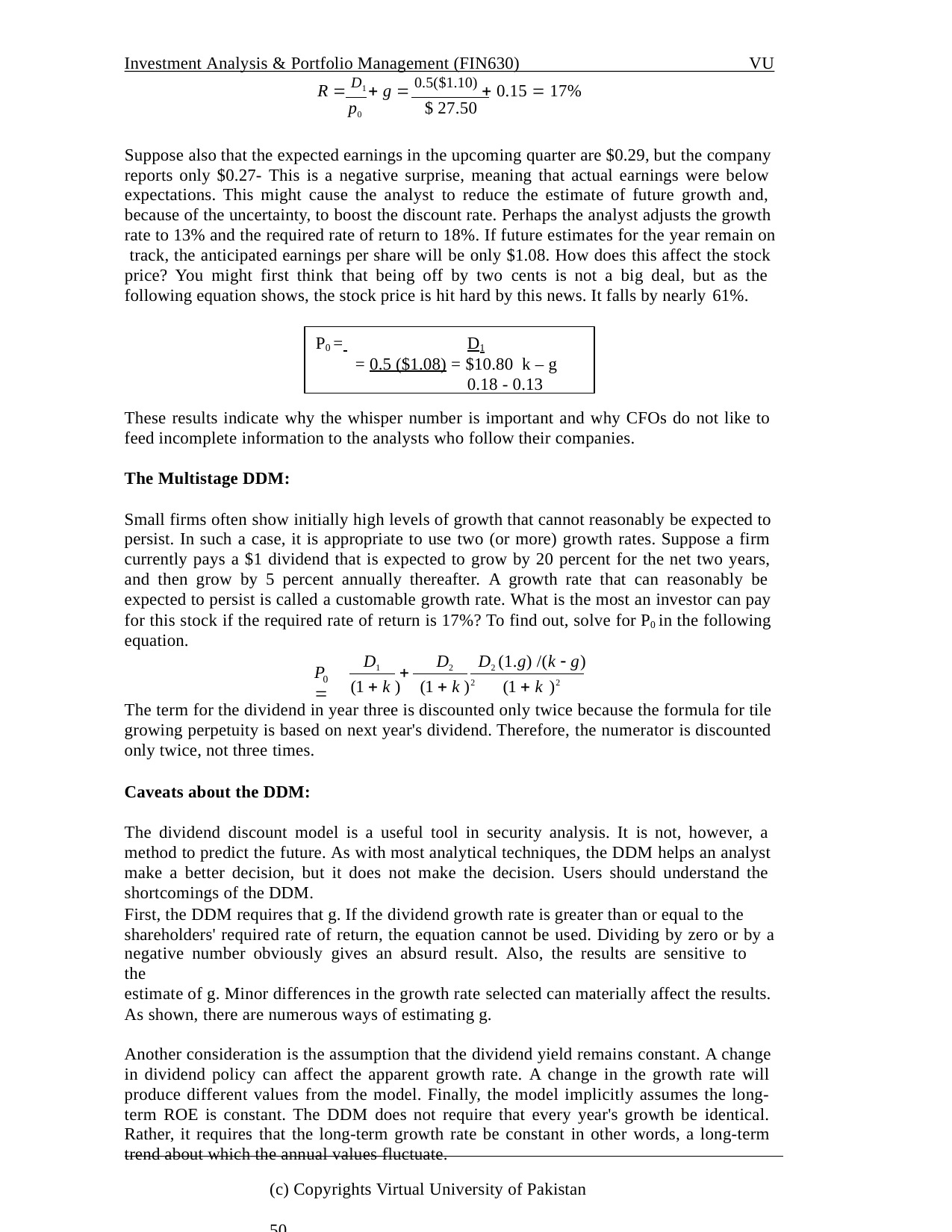

Investment Analysis & Portfolio Management (FIN630)
VU

R = D1 + g = 0.5($1.10) + 0.15 = 17%
p0	$ 27.50

Suppose also that the expected earnings in the upcoming quarter are $0.29, but the company  reports only $0.27- This is a negative surprise, meaning that actual earnings were below  expectations. This might cause the analyst to reduce the estimate of future growth and,  because of the uncertainty, to boost the discount rate. Perhaps the analyst adjusts the growth  rate to 13% and the required rate of return to 18%. If future estimates for the year remain on  track, the anticipated earnings per share will be only $1.08. How does this affect the stock  price? You might first think that being off by two cents is not a big deal, but as the  following equation shows, the stock price is hit hard by this news. It falls by nearly 61%.

P0 = 		D1	= 0.5 ($1.08) = $10.80  k – g		0.18 - 0.13
These results indicate why the whisper number is important and why CFOs do not like to  feed incomplete information to the analysts who follow their companies.

The Multistage DDM:

Small firms often show initially high levels of growth that cannot reasonably be expected to  persist. In such a case, it is appropriate to use two (or more) growth rates. Suppose a firm  currently pays a $1 dividend that is expected to grow by 20 percent for the net two years,  and then grow by 5 percent annually thereafter. A growth rate that can reasonably be  expected to persist is called a customable growth rate. What is the most an investor can pay  for this stock if the required rate of return is 17%? To find out, solve for P0 in the following  equation.
D1	D2	D2 (1.g) /(k − g)
P =
+
0
(1 + k )	(1 + k )2	(1 + k )2

The term for the dividend in year three is discounted only twice because the formula for tile  growing perpetuity is based on next year's dividend. Therefore, the numerator is discounted  only twice, not three times.

Caveats about the DDM:

The dividend discount model is a useful tool in security analysis. It is not, however, a  method to predict the future. As with most analytical techniques, the DDM helps an analyst  make a better decision, but it does not make the decision. Users should understand the  shortcomings of the DDM.
First, the DDM requires that g. If the dividend growth rate is greater than or equal to the  shareholders' required rate of return, the equation cannot be used. Dividing by zero or by a
negative number obviously gives an absurd result. Also, the results are sensitive to the
estimate of g. Minor differences in the growth rate selected can materially affect the results.  As shown, there are numerous ways of estimating g.

Another consideration is the assumption that the dividend yield remains constant. A change  in dividend policy can affect the apparent growth rate. A change in the growth rate will  produce different values from the model. Finally, the model implicitly assumes the long-  term ROE is constant. The DDM does not require that every year's growth be identical.  Rather, it requires that the long-term growth rate be constant in other words, a long-term  trend about which the annual values fluctuate.
(c) Copyrights Virtual University of Pakistan	50